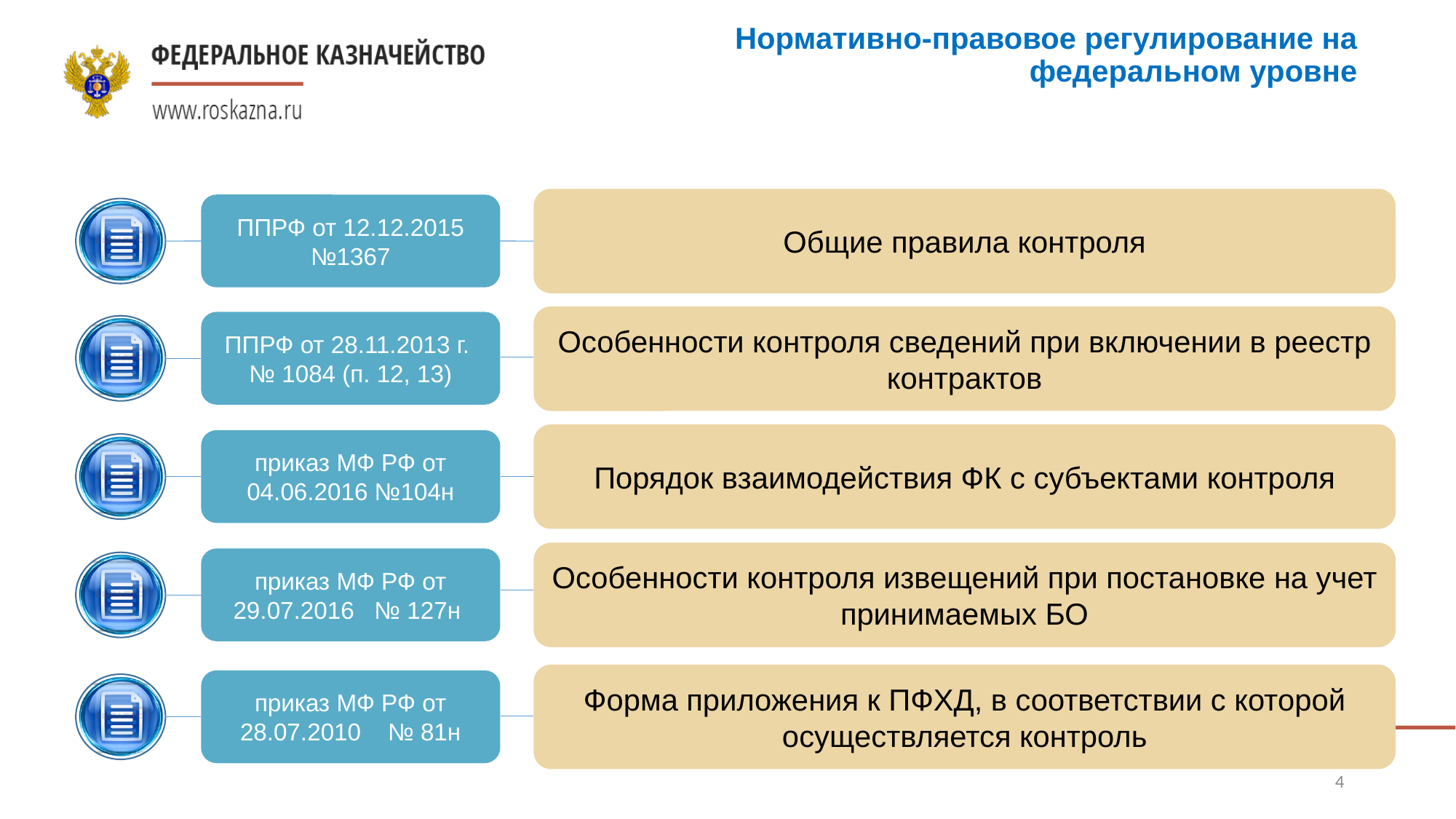

# Нормативно-правовое регулирование на федеральном уровне
Общие правила контроля
ППРФ от 12.12.2015 №1367

Особенности контроля сведений при включении в реестр контрактов
ППРФ от 28.11.2013 г.
№ 1084 (п. 12, 13)

Порядок взаимодействия ФК с субъектами контроля
приказ МФ РФ от 04.06.2016 №104н

Особенности контроля извещений при постановке на учет принимаемых БО
приказ МФ РФ от 29.07.2016   № 127н

Форма приложения к ПФХД, в соответствии с которой осуществляется контроль
приказ МФ РФ от 28.07.2010    № 81н

4